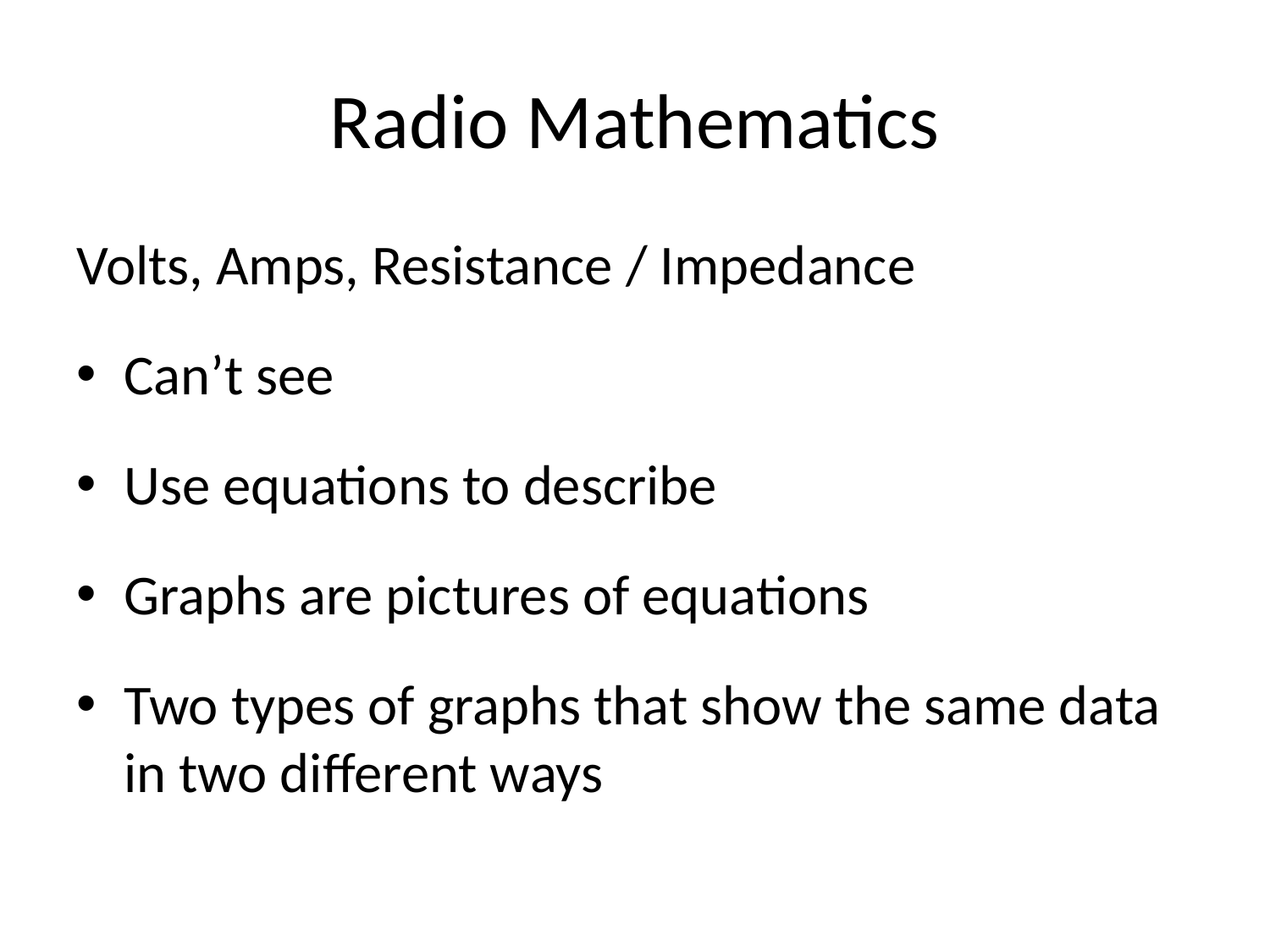

# Radio Mathematics
Volts, Amps, Resistance / Impedance
Can’t see
Use equations to describe
Graphs are pictures of equations
Two types of graphs that show the same data in two different ways